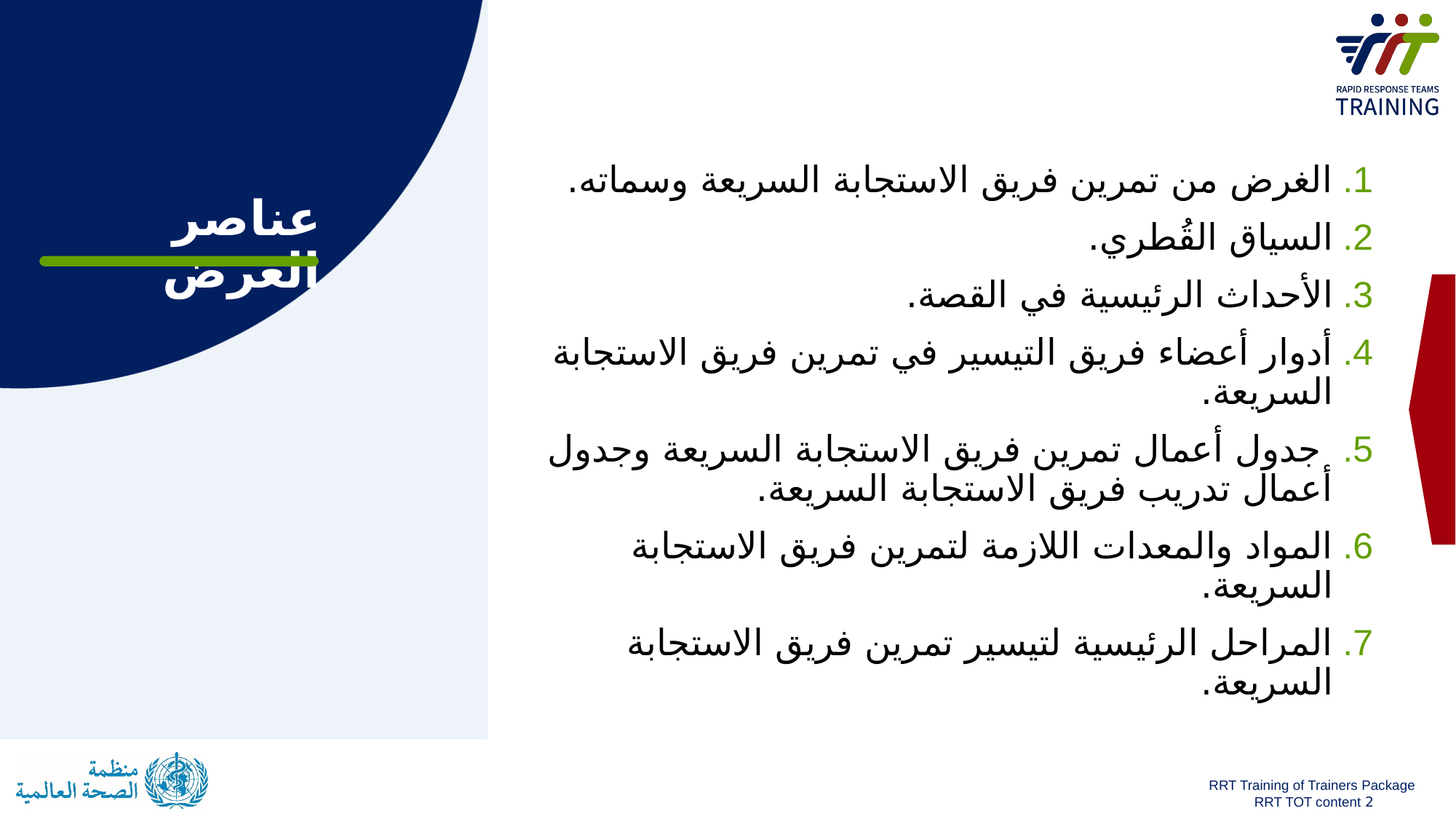

الغرض من تمرين فريق الاستجابة السريعة وسماته.
السياق القُطري.
الأحداث الرئيسية في القصة.
أدوار أعضاء فريق التيسير في تمرين فريق الاستجابة السريعة.
 جدول أعمال تمرين فريق الاستجابة السريعة وجدول أعمال تدريب فريق الاستجابة السريعة.
المواد والمعدات اللازمة لتمرين فريق الاستجابة السريعة.
المراحل الرئيسية لتيسير تمرين فريق الاستجابة السريعة.
عناصر العرض